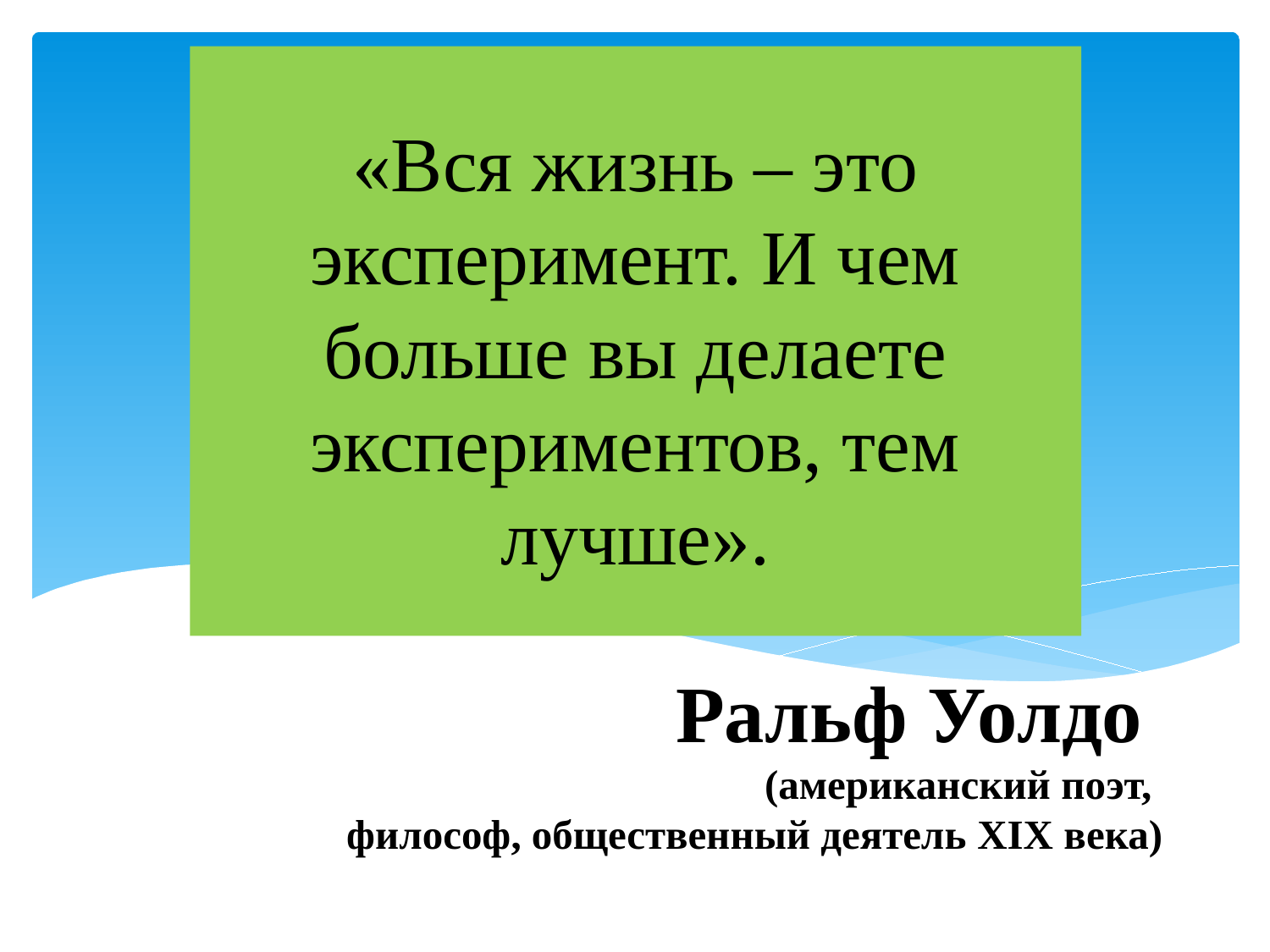

«Вся жизнь – это эксперимент. И чем больше вы делаете экспериментов, тем лучше».

# Ральф Уолдо (американский поэт, философ, общественный деятель XIX века)